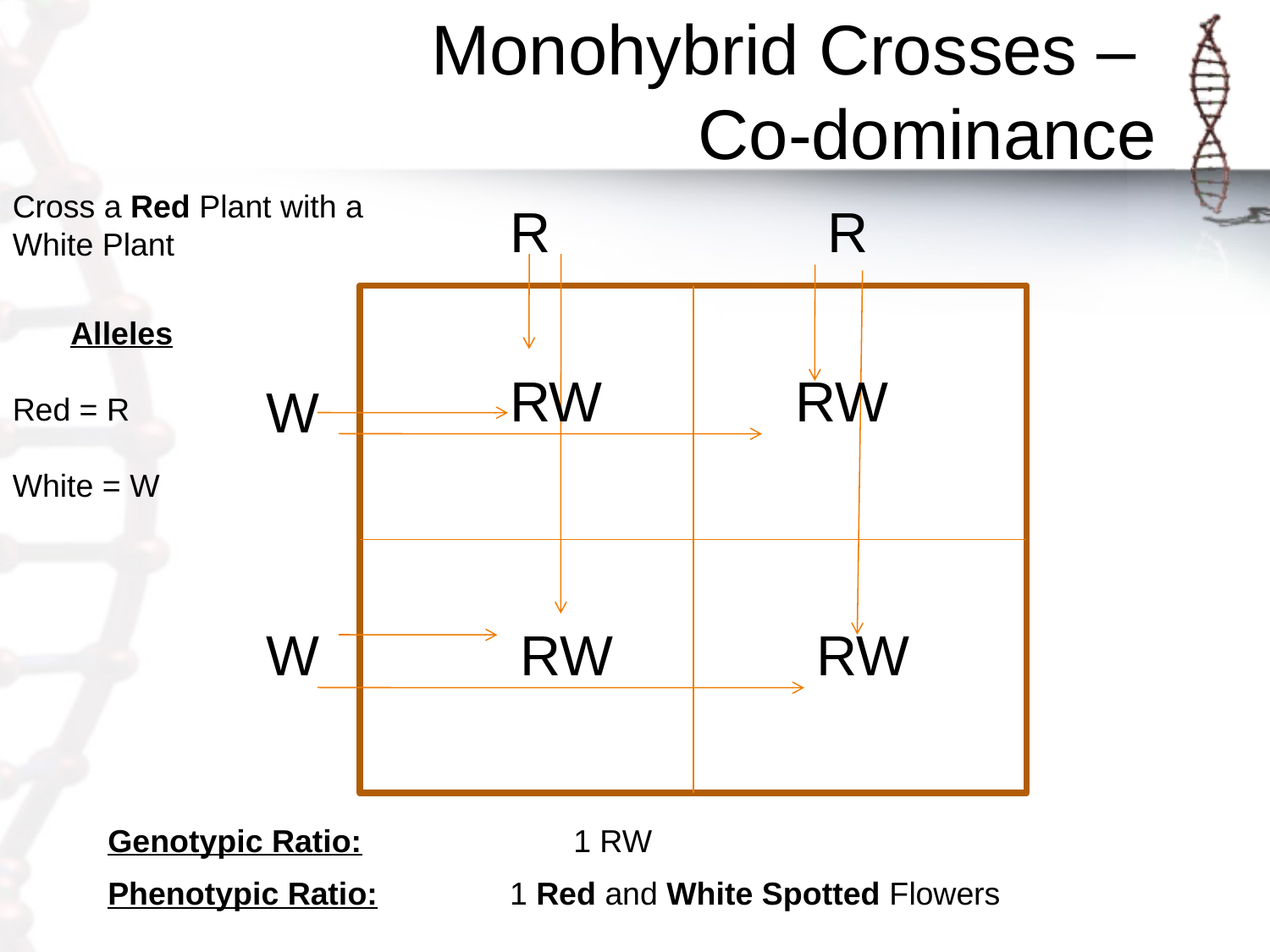

# Monohybrid Crosses – Co-dominance
Cross a Red Plant with a White Plant
R
R

Alleles

Red = R

White = W
RW
RW
W
W
RW
RW
Genotypic Ratio:
1 RW
Phenotypic Ratio:
1 Red and White Spotted Flowers